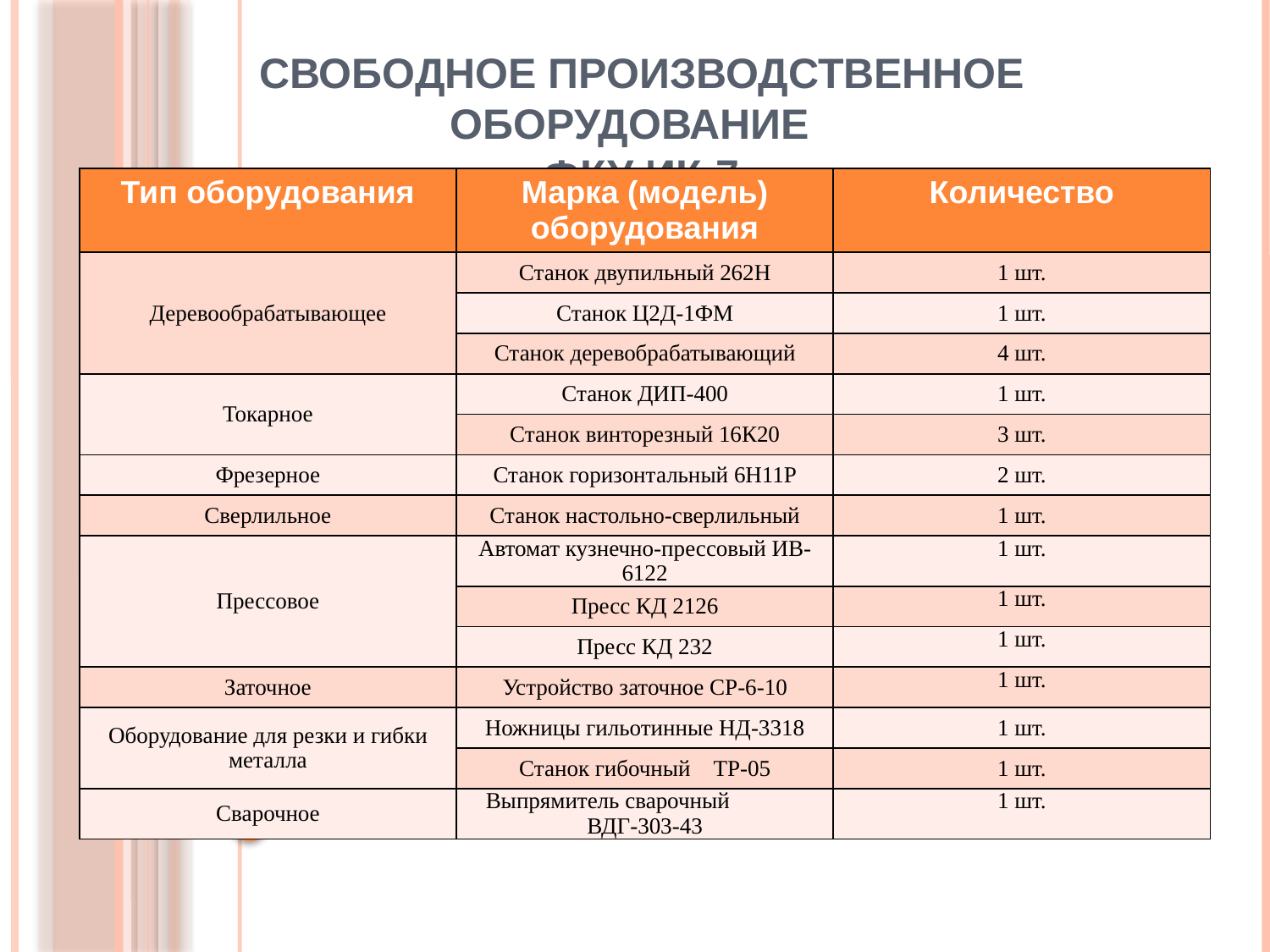

# свободное производственное оборудование фку ик-7
| Тип оборудования | Марка (модель) оборудования | Количество |
| --- | --- | --- |
| Деревообрабатывающее | Станок двупильный 262Н | 1 шт. |
|  | Станок Ц2Д-1ФМ | 1 шт. |
|  | Станок деревобрабатывающий | 4 шт. |
| Токарное | Станок ДИП-400 | 1 шт. |
|  | Станок винторезный 16К20 | 3 шт. |
| Фрезерное | Станок горизонтальный 6H11P | 2 шт. |
| Сверлильное | Станок настольно-сверлильный | 1 шт. |
| Прессовое | Автомат кузнечно-прессовый ИВ-6122 | 1 шт. |
|  | Пресс КД 2126 | 1 шт. |
|  | Пресс КД 232 | 1 шт. |
| Заточное | Устройство заточное СР-6-10 | 1 шт. |
| Оборудование для резки и гибки металла | Ножницы гильотинные НД-3318 | 1 шт. |
|  | Станок гибочный ТР-05 | 1 шт. |
| Сварочное | Выпрямитель сварочный ВДГ-303-43 | 1 шт. |